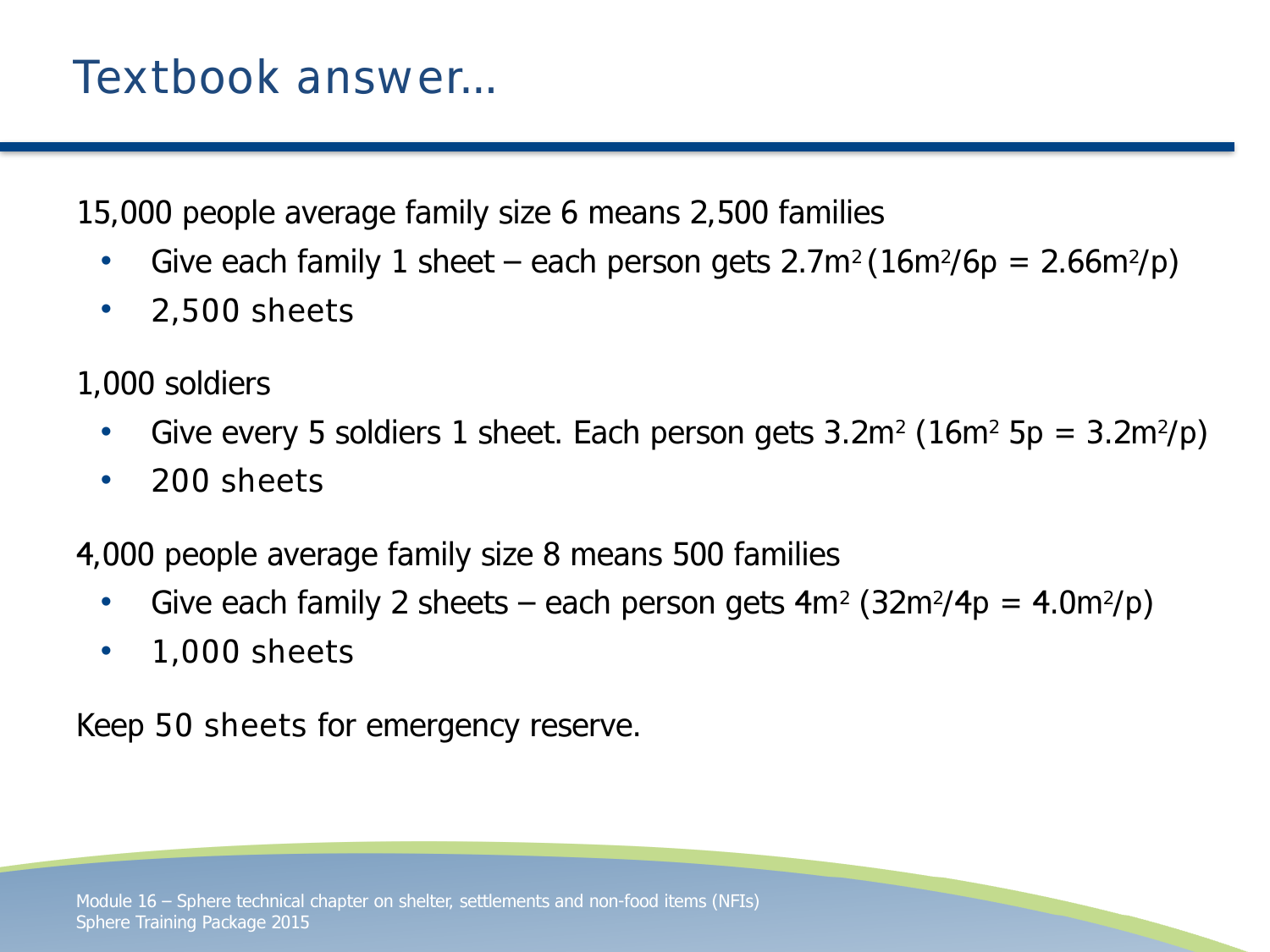

# Textbook answer…
15,000 people average family size 6 means 2,500 families
Give each family 1 sheet – each person gets 2.7m2 (16m2/6p = 2.66m2/p)
2,500 sheets
1,000 soldiers
Give every 5 soldiers 1 sheet. Each person gets 3.2m2 (16m2 5p = 3.2m2/p)
200 sheets
4,000 people average family size 8 means 500 families
Give each family 2 sheets – each person gets 4m2 (32m2/4p = 4.0m2/p)
1,000 sheets
Keep 50 sheets for emergency reserve.
Module 16 – Sphere technical chapter on shelter, settlements and non-food items (NFIs)
Sphere Training Package 2015